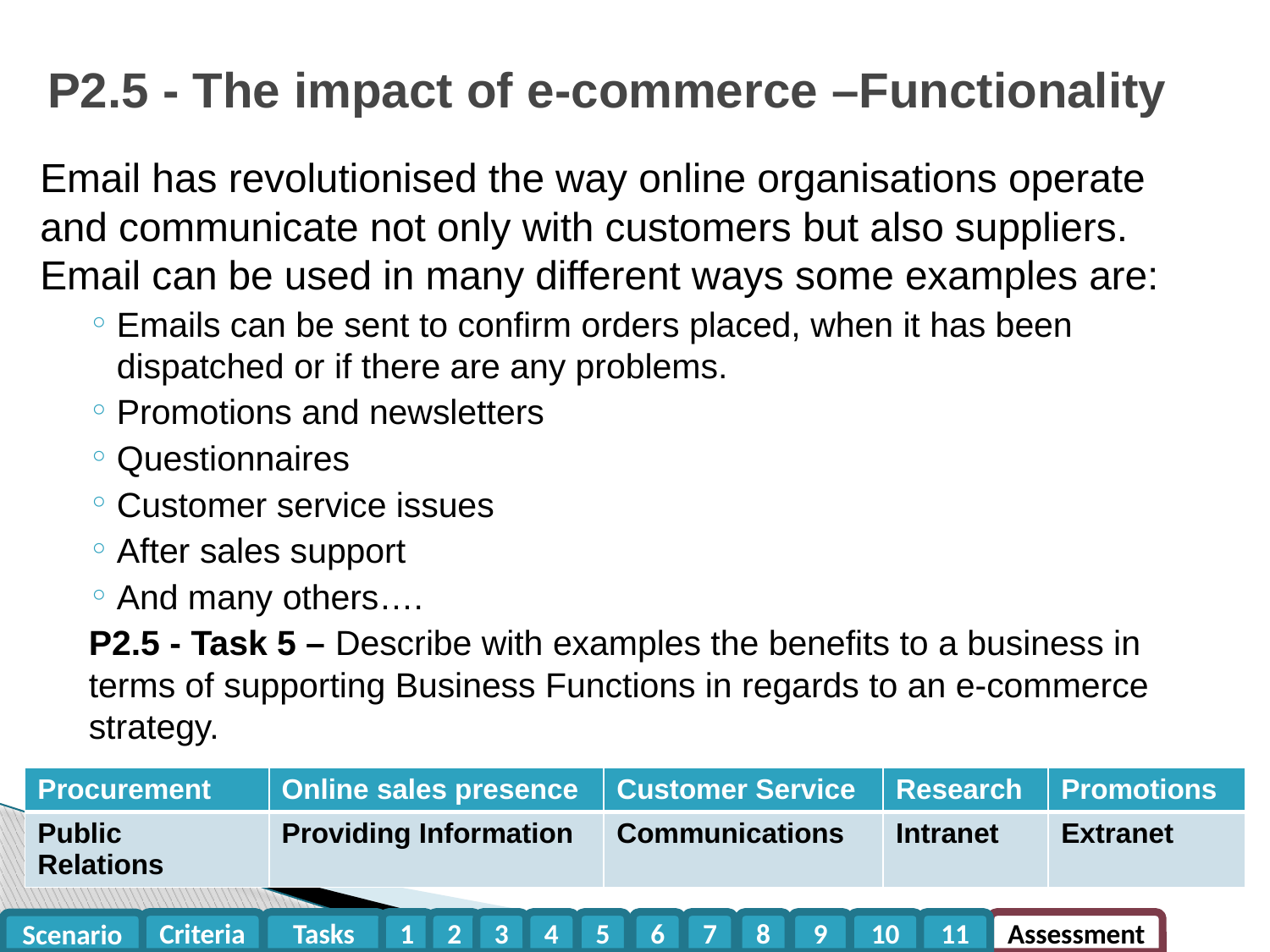

P2.5 - The impact of e-commerce –Functionality
Email has revolutionised the way online organisations operate and communicate not only with customers but also suppliers.  Email can be used in many different ways some examples are:
Emails can be sent to confirm orders placed, when it has been dispatched or if there are any problems.
Promotions and newsletters
Questionnaires
Customer service issues
After sales support
And many others….
P2.5 - Task 5 – Describe with examples the benefits to a business in terms of supporting Business Functions in regards to an e-commerce strategy.

| Procurement | Online sales presence | Customer Service | Research | Promotions |
| --- | --- | --- | --- | --- |
| Public Relations | Providing Information | Communications | Intranet | Extranet |